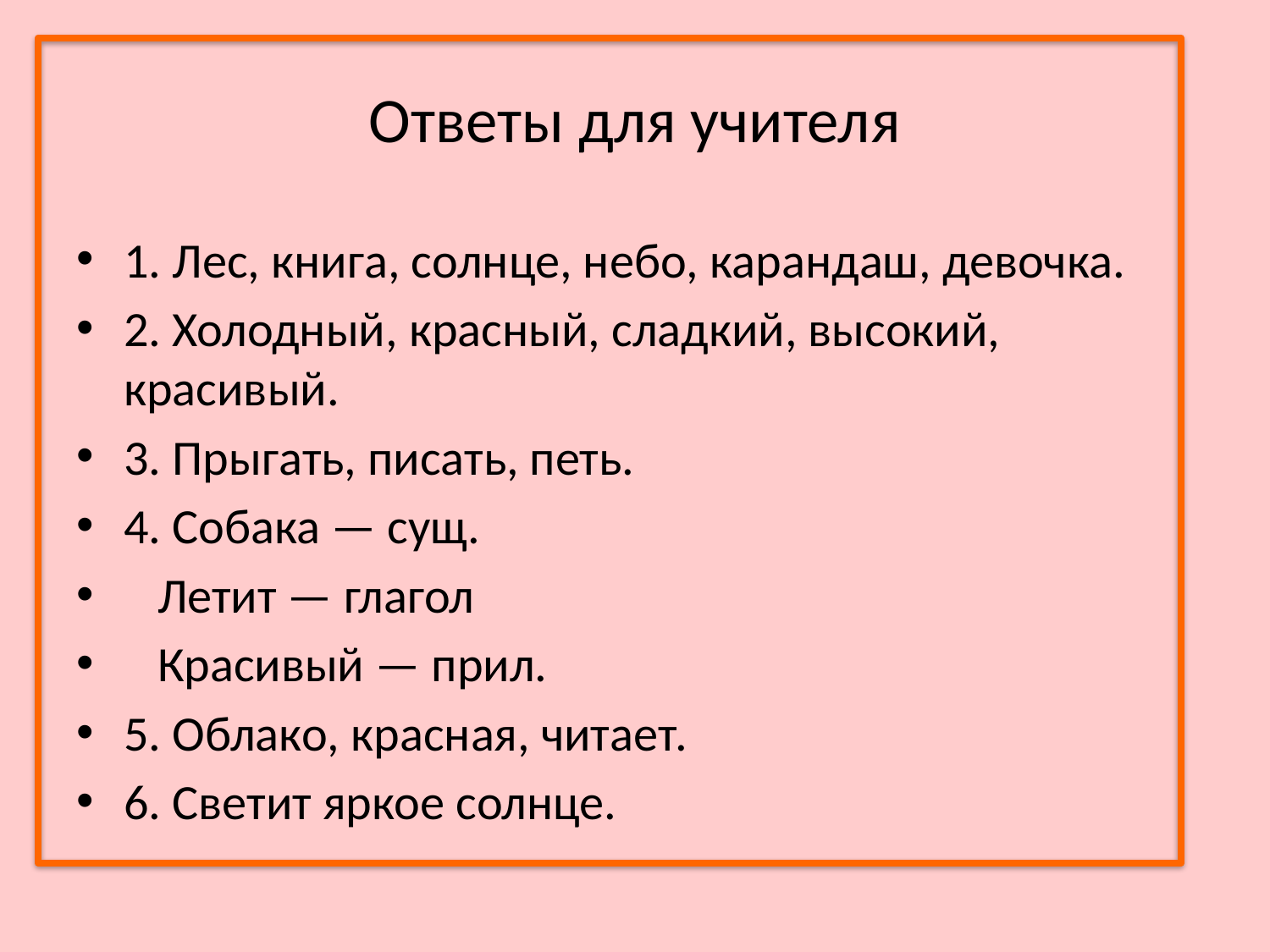

# Ответы для учителя
1. Лес, книга, солнце, небо, карандаш, девочка.
2. Холодный, красный, сладкий, высокий, красивый.
3. Прыгать, писать, петь.
4. Собака — сущ.
   Летит — глагол
   Красивый — прил.
5. Облако, красная, читает.
6. Светит яркое солнце.